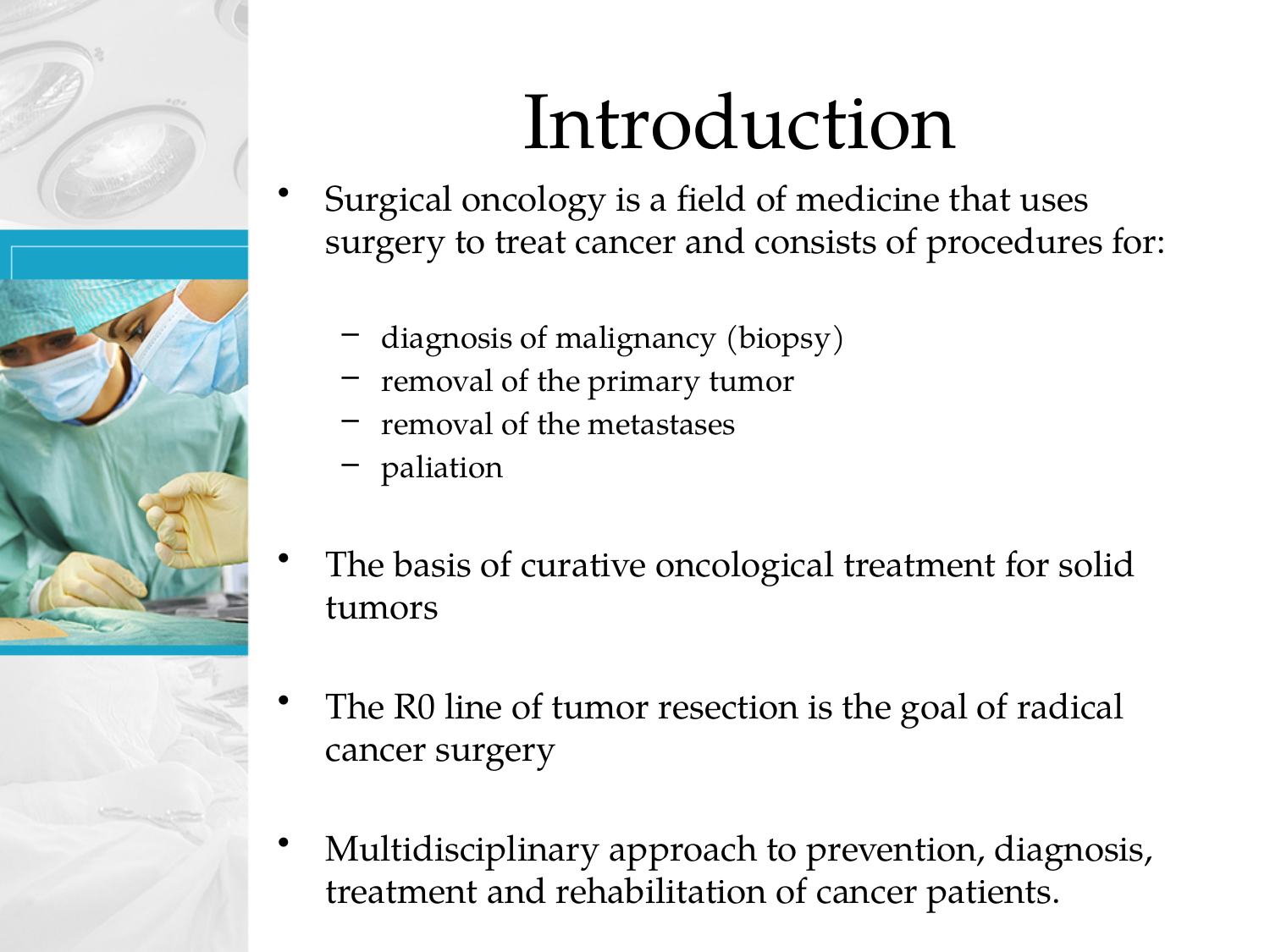

# Introduction
Surgical oncology is a field of medicine that uses surgery to treat cancer and consists of procedures for:

diagnosis of malignancy (biopsy)
removal of the primary tumor
removal of the metastases
paliation

The basis of curative oncological treatment for solid tumors

The R0 line of tumor resection is the goal of radical cancer surgery

Multidisciplinary approach to prevention, diagnosis, treatment and rehabilitation of cancer patients.